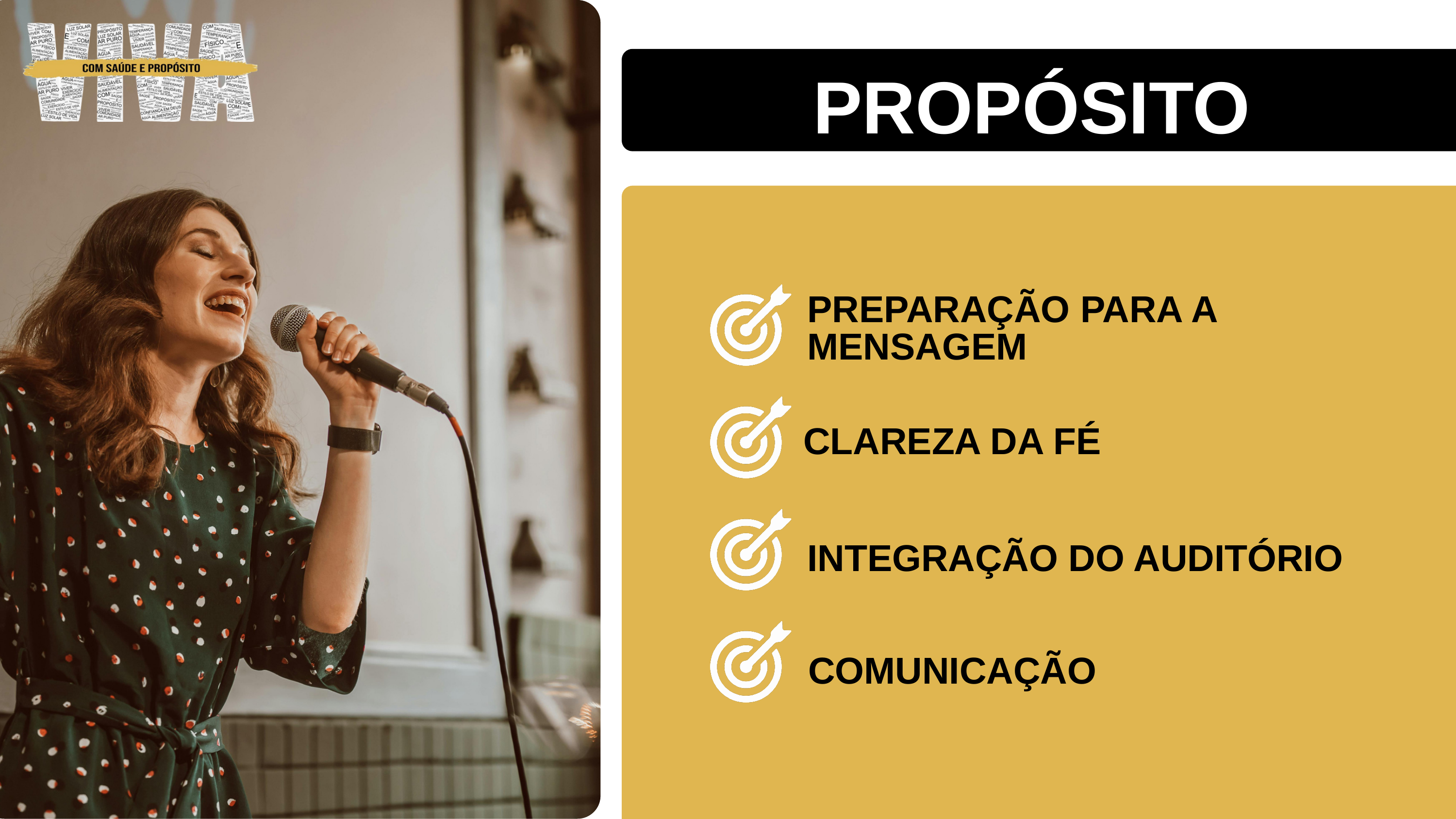

PROPÓSITO

PREPARAÇÃO PARA A MENSAGEM

CLAREZA DA FÉ

INTEGRAÇÃO DO AUDITÓRIO

COMUNICAÇÃO